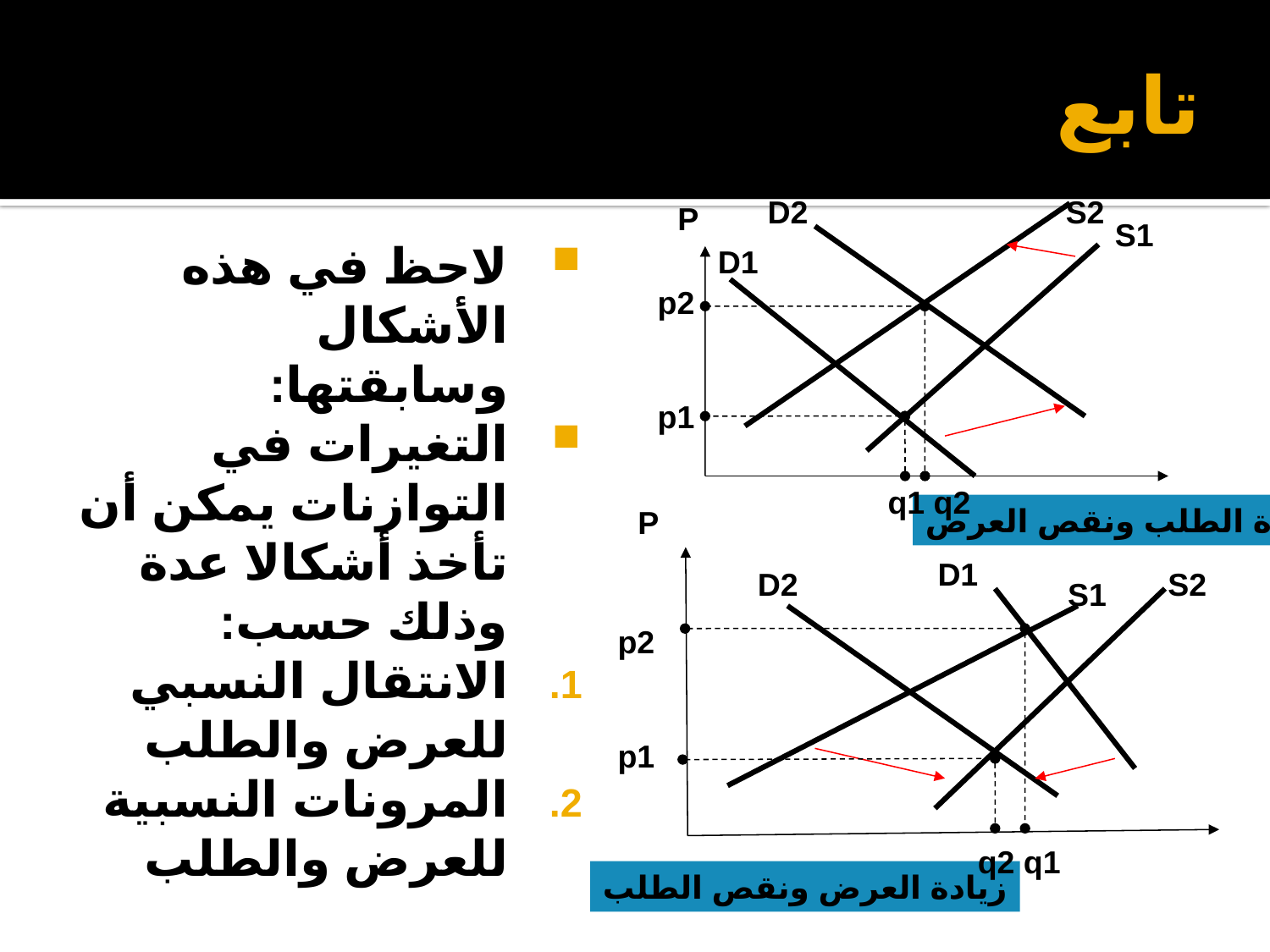

# تابع
S2
D2
P

S1

D1

p2

p1

q1 q2
P

D1
D2
S2
S1

p2

p1

q2 q1
لاحظ في هذه الأشكال وسابقتها:
التغيرات في التوازنات يمكن أن تأخذ أشكالا عدة وذلك حسب:
الانتقال النسبي للعرض والطلب
المرونات النسبية للعرض والطلب
زيادة الطلب ونقص العرض
زيادة العرض ونقص الطلب